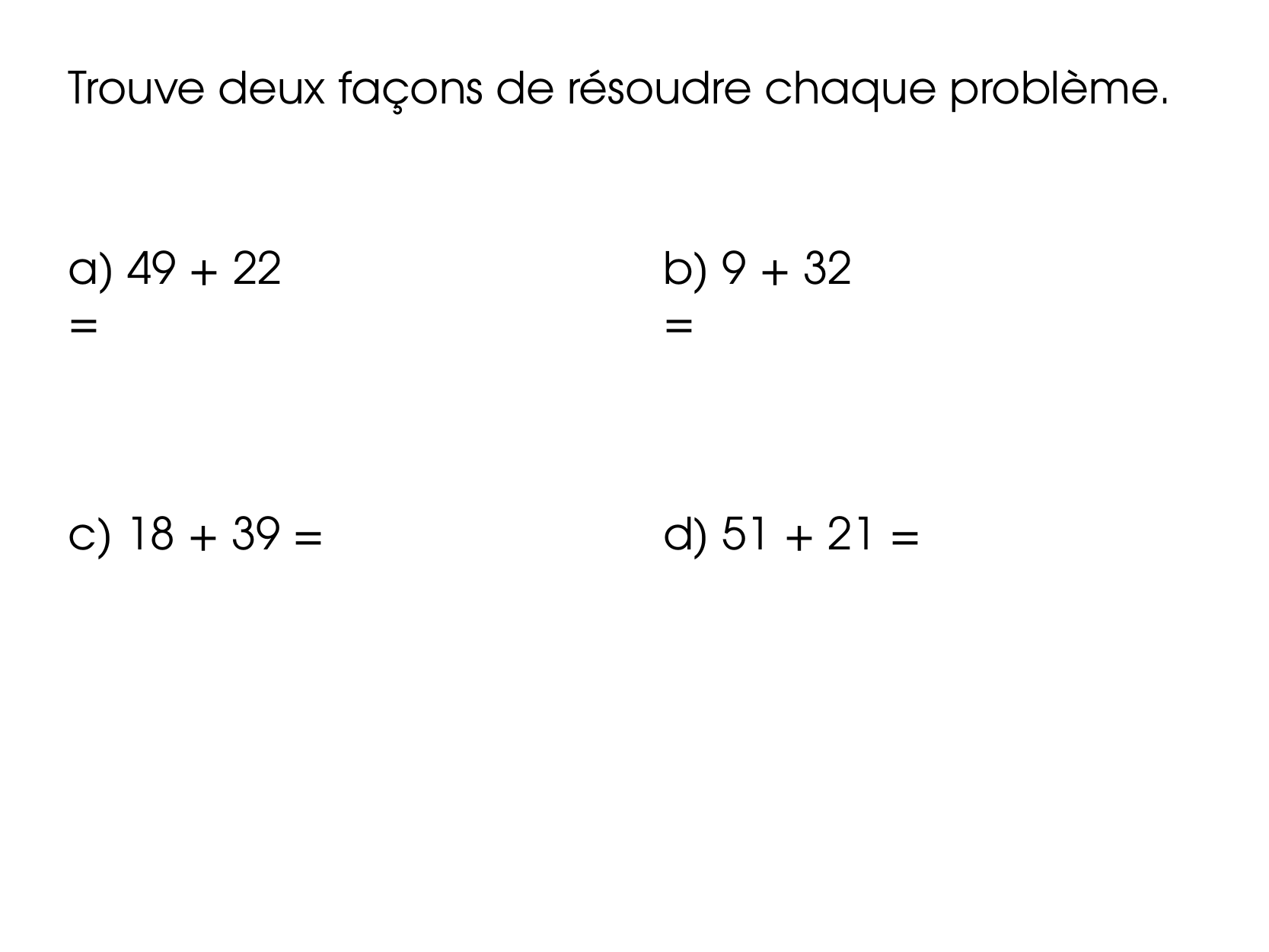

Trouve deux façons de résoudre chaque problème.
a) 49 + 22 =
b) 9 + 32 =
c) 18 + 39 =
d) 51 + 21 =